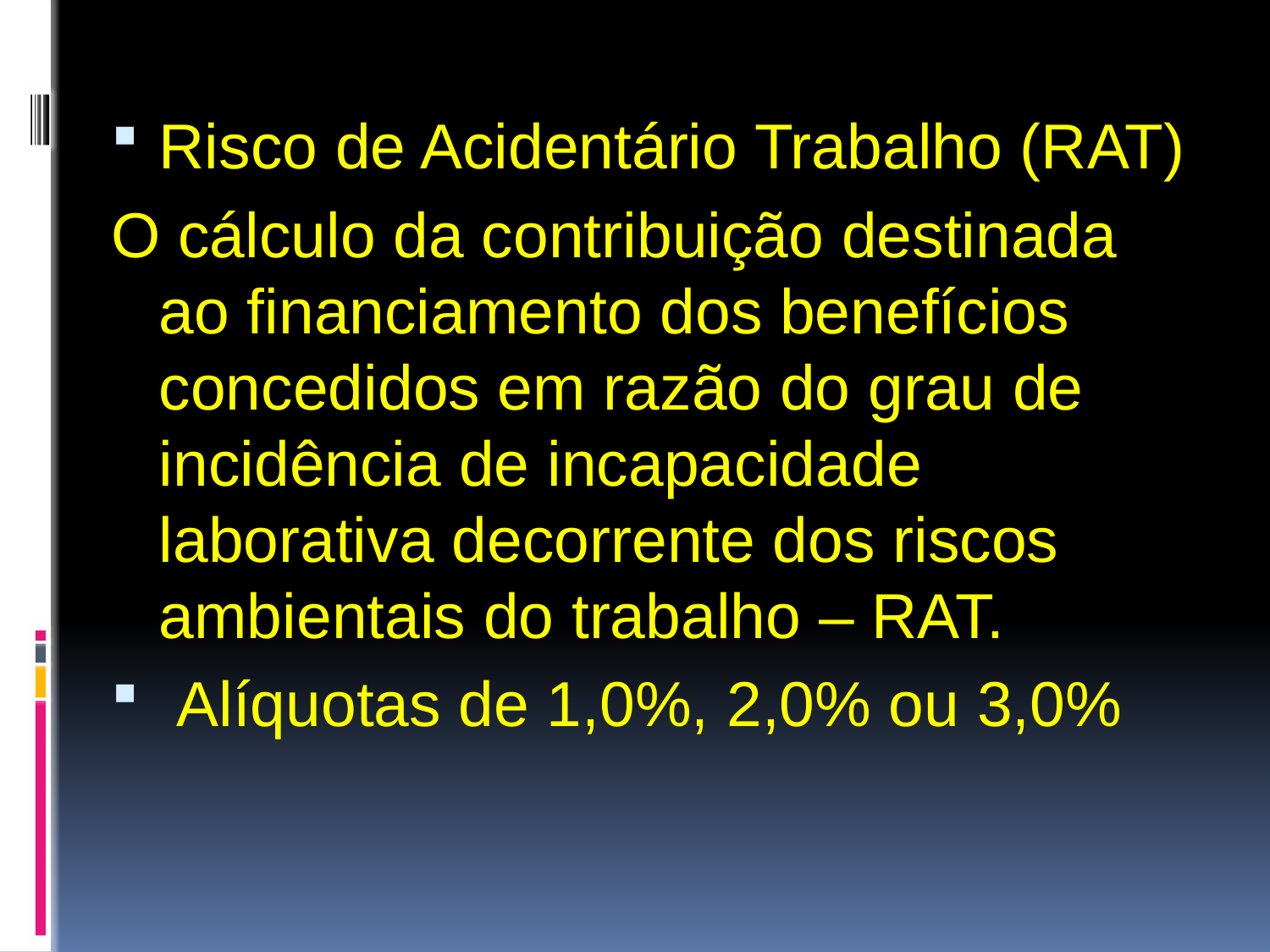

Risco de Acidentário Trabalho (RAT)
O cálculo da contribuição destinada ao financiamento dos benefícios concedidos em razão do grau de incidência de incapacidade laborativa decorrente dos riscos ambientais do trabalho – RAT.
 Alíquotas de 1,0%, 2,0% ou 3,0%